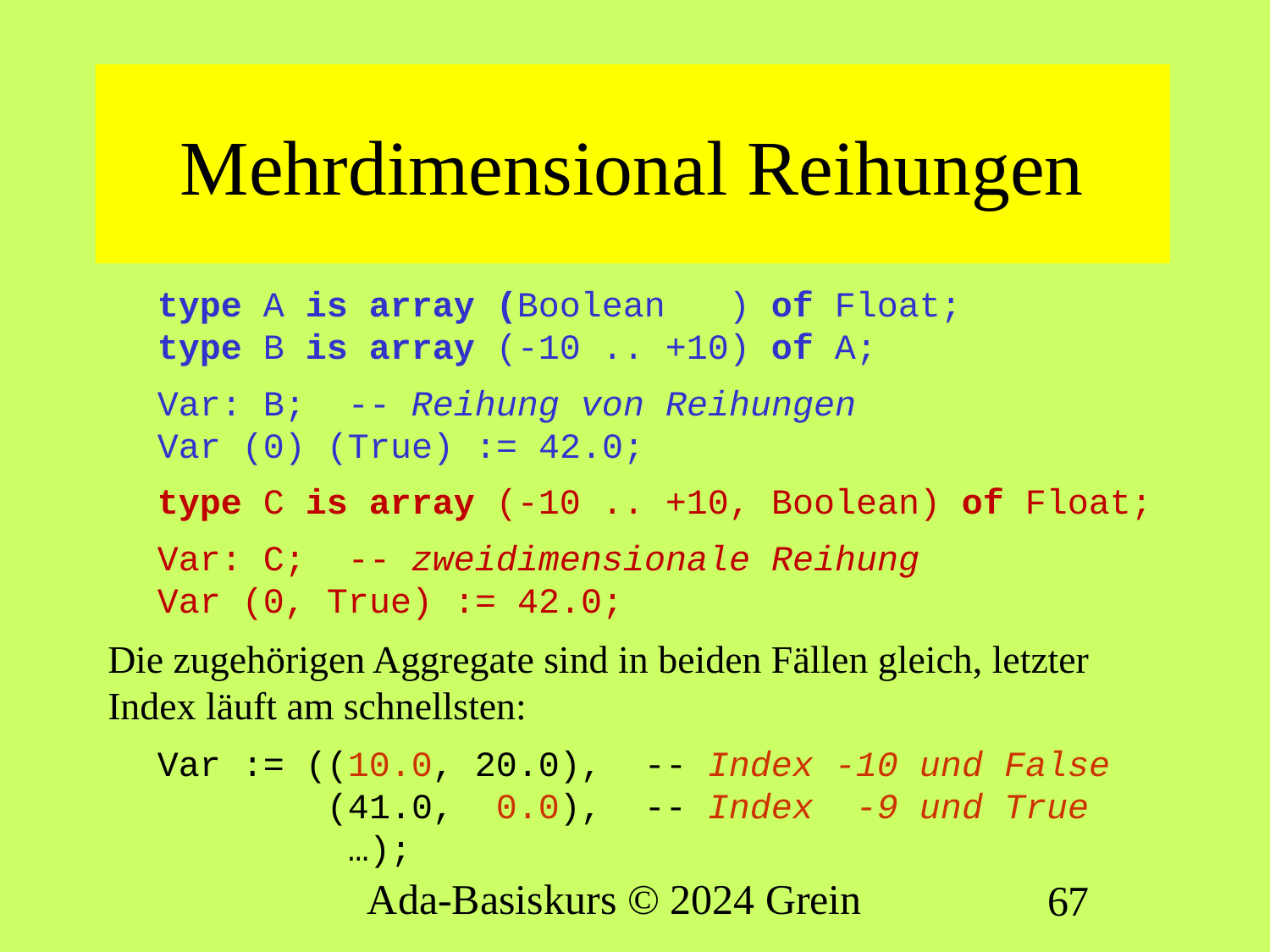

# Mehrdimensional Reihungen
type A is array (Boolean   ) of Float;
type B is array (-10 .. +10) of A;
Var: B;  -- Reihung von Reihungen
Var (0) (True) := 42.0;
type C is array (-10 .. +10, Boolean) of Float;
Var: C;  -- zweidimensionale Reihung
Var (0, True) := 42.0;
Die zugehörigen Aggregate sind in beiden Fällen gleich, letzter Index läuft am schnellsten:
Var := ((10.0, 20.0),  -- Index -10 und False
        (41.0,  0.0),  -- Index  -9 und True
         …);
Ada-Basiskurs © 2024 Grein
67